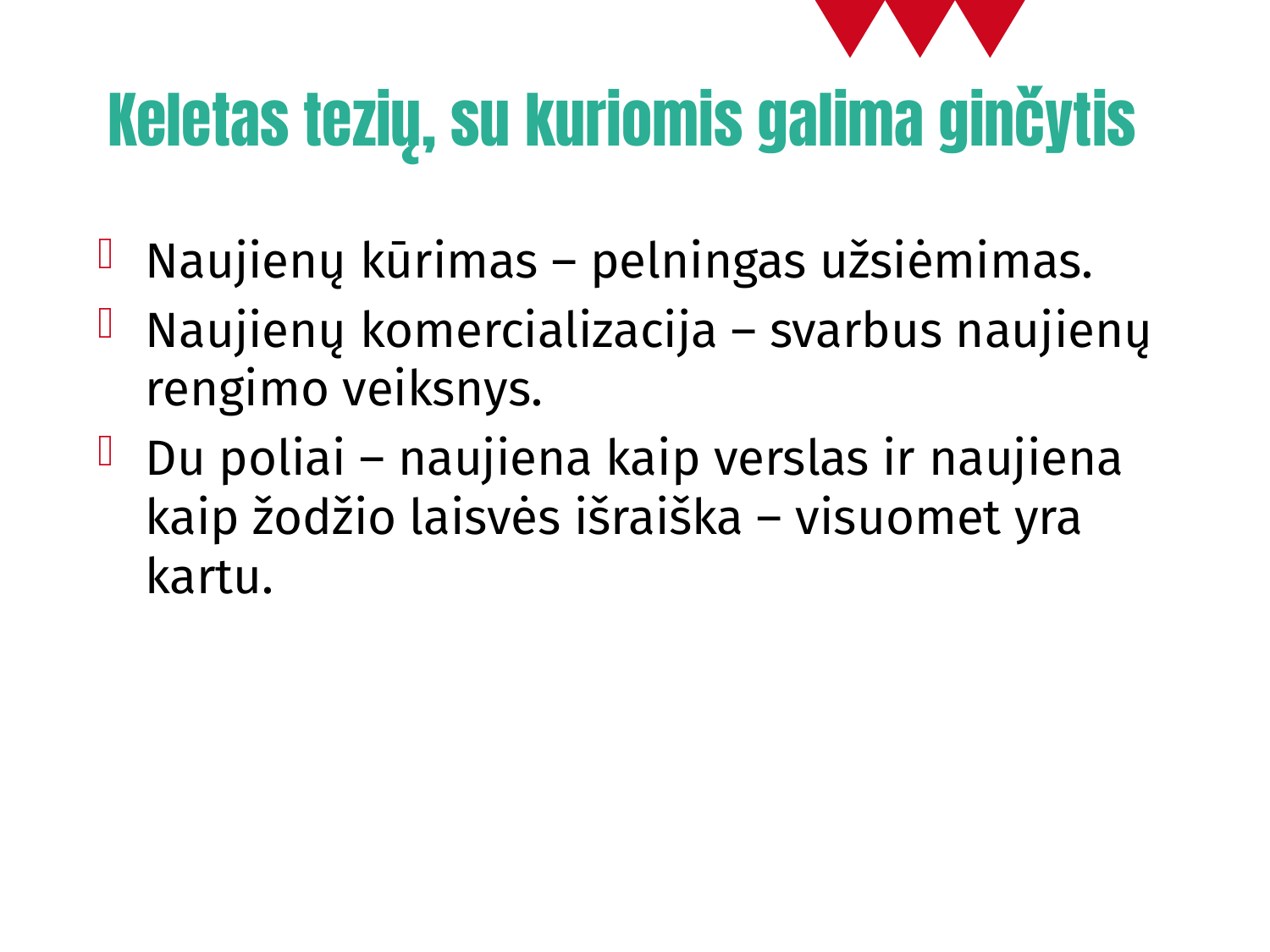

# Keletas tezių, su kuriomis galima ginčytis
Naujienų kūrimas – pelningas užsiėmimas.
Naujienų komercializacija – svarbus naujienų rengimo veiksnys.
Du poliai – naujiena kaip verslas ir naujiena kaip žodžio laisvės išraiška – visuomet yra kartu.